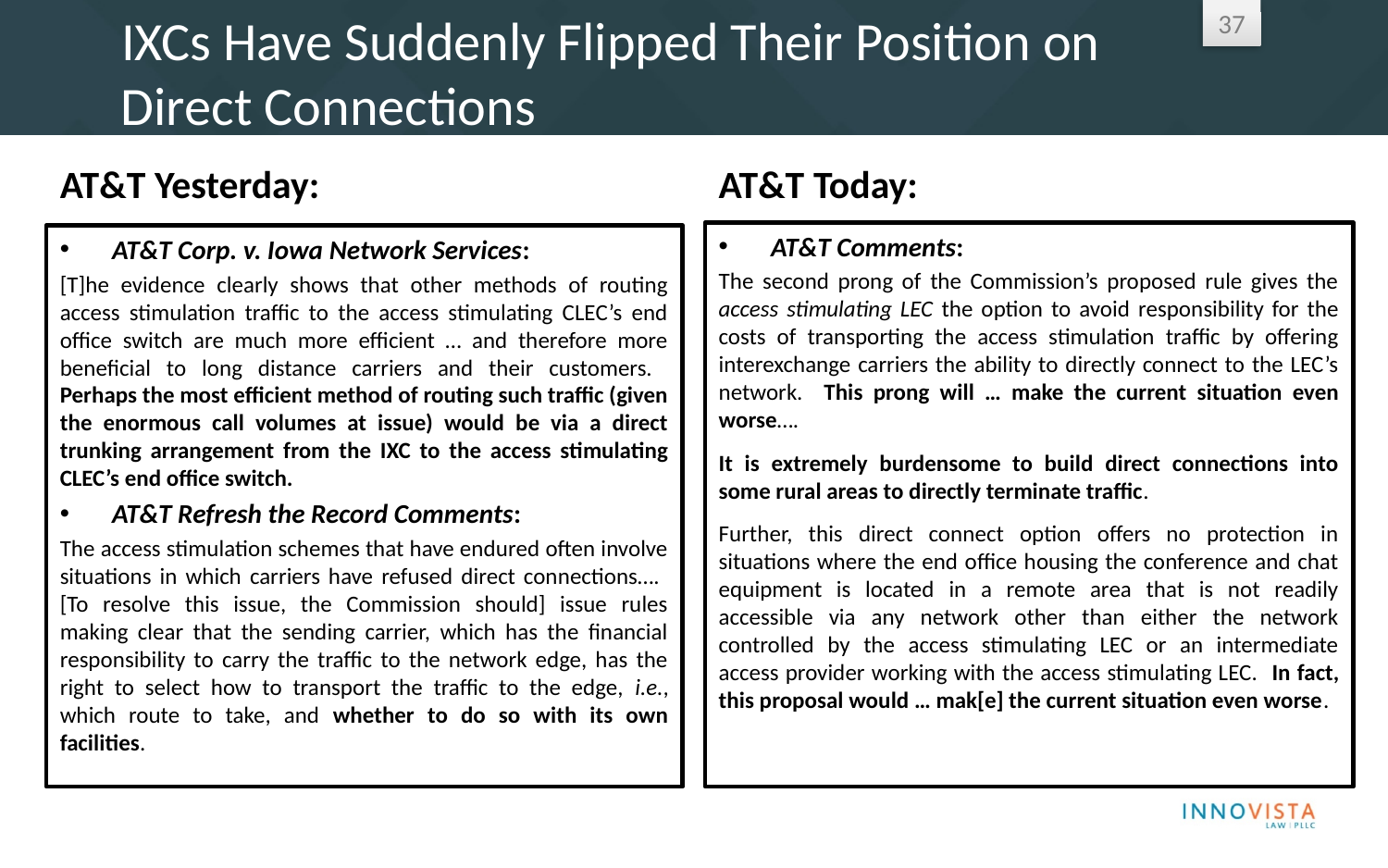

# IXCs Have Suddenly Flipped Their Position on Direct Connections
AT&T Today:
AT&T Yesterday:
AT&T Comments:
The second prong of the Commission’s proposed rule gives the access stimulating LEC the option to avoid responsibility for the costs of transporting the access stimulation traffic by offering interexchange carriers the ability to directly connect to the LEC’s network.  This prong will … make the current situation even worse….

It is extremely burdensome to build direct connections into some rural areas to directly terminate traffic.

Further, this direct connect option offers no protection in situations where the end office housing the conference and chat equipment is located in a remote area that is not readily accessible via any network other than either the network controlled by the access stimulating LEC or an intermediate access provider working with the access stimulating LEC.  In fact, this proposal would … mak[e] the current situation even worse.
AT&T Corp. v. Iowa Network Services:
[T]he evidence clearly shows that other methods of routing access stimulation traffic to the access stimulating CLEC’s end office switch are much more efficient … and therefore more beneficial to long distance carriers and their customers.  Perhaps the most efficient method of routing such traffic (given the enormous call volumes at issue) would be via a direct trunking arrangement from the IXC to the access stimulating CLEC’s end office switch.
AT&T Refresh the Record Comments:
The access stimulation schemes that have endured often involve situations in which carriers have refused direct connections….  [To resolve this issue, the Commission should] issue rules making clear that the sending carrier, which has the financial responsibility to carry the traffic to the network edge, has the right to select how to transport the traffic to the edge, i.e., which route to take, and whether to do so with its own facilities.